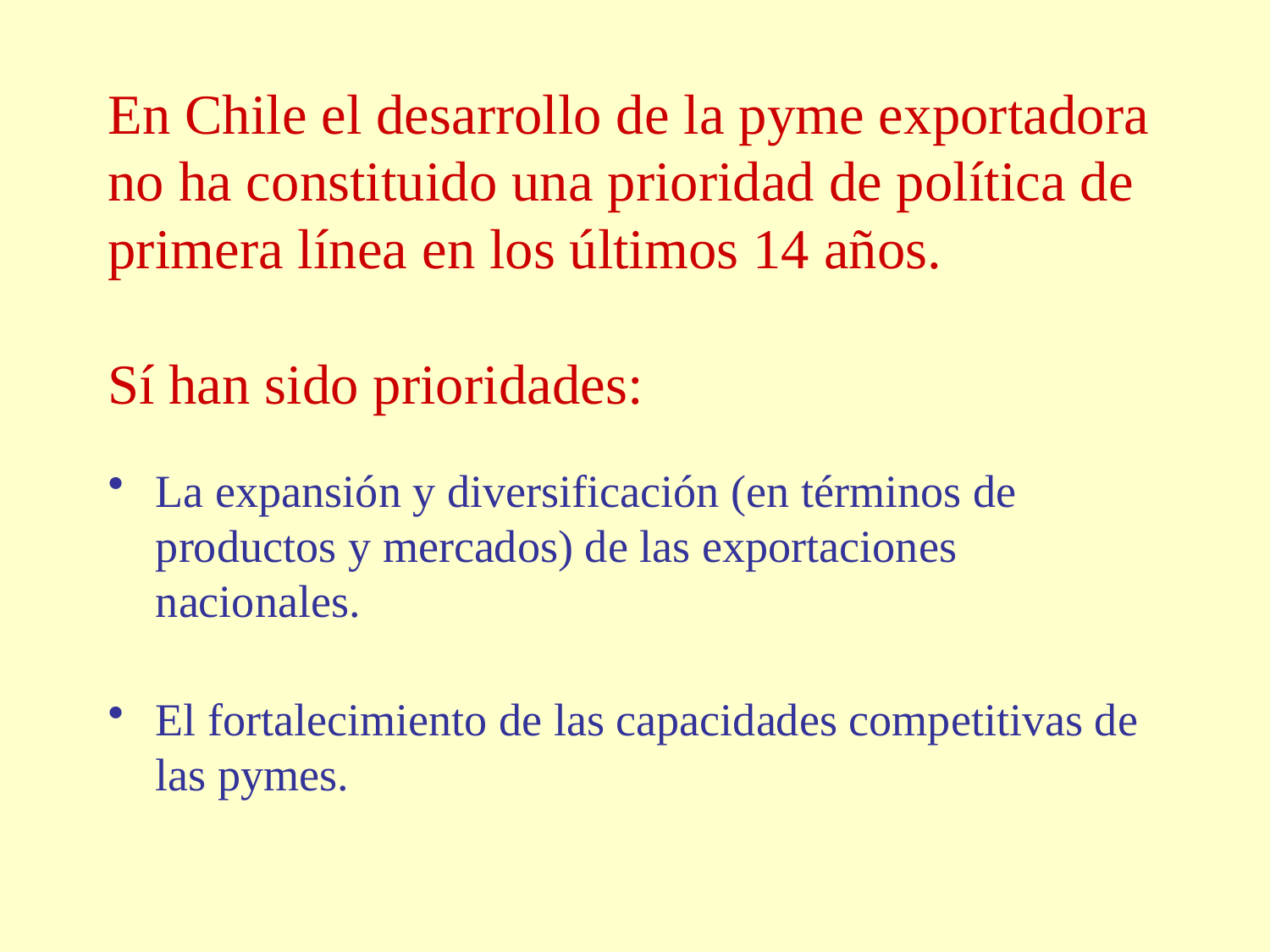

# En Chile el desarrollo de la pyme exportadora no ha constituido una prioridad de política de primera línea en los últimos 14 años. Sí han sido prioridades:
La expansión y diversificación (en términos de productos y mercados) de las exportaciones nacionales.
El fortalecimiento de las capacidades competitivas de las pymes.